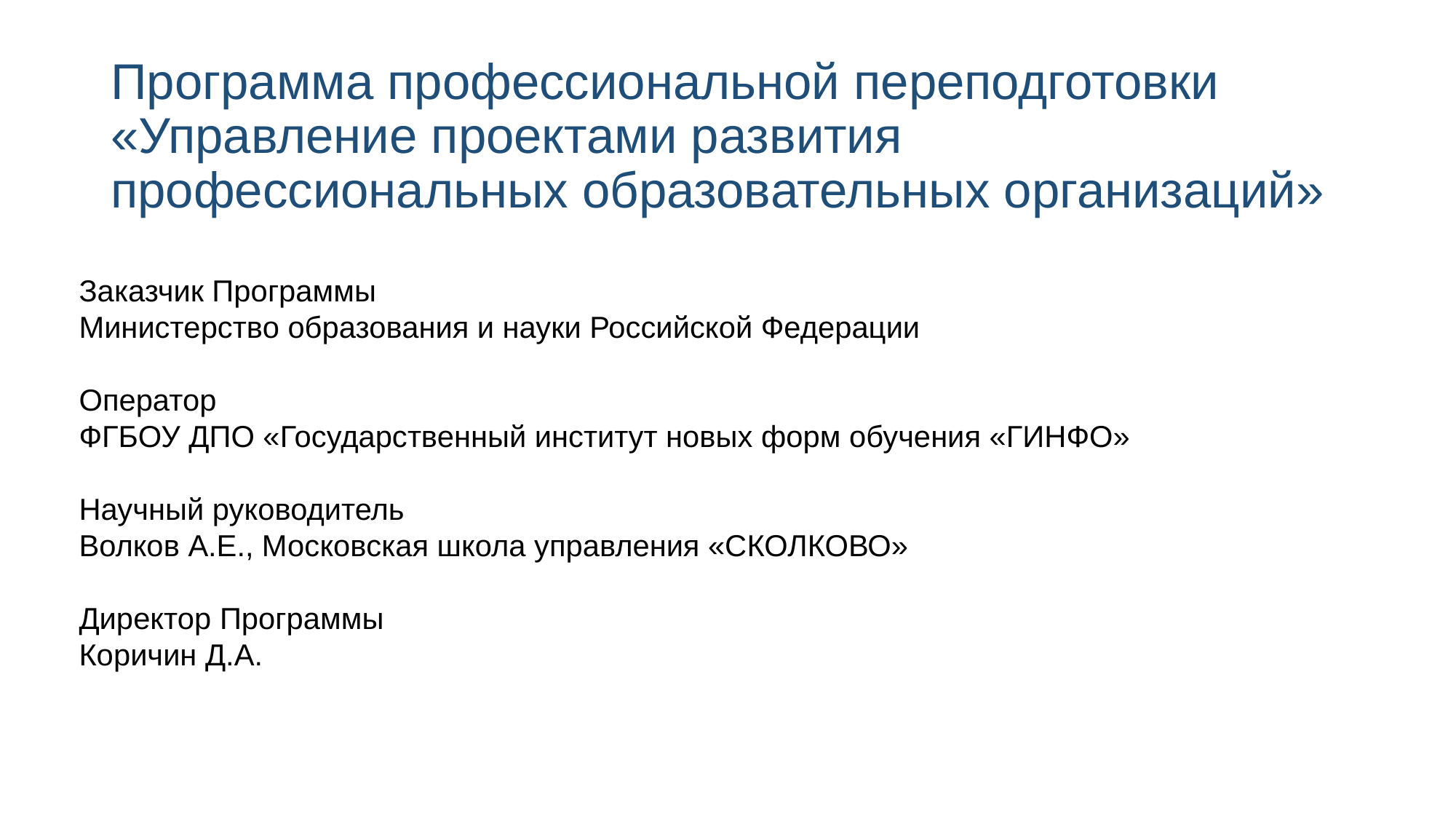

# Программа профессиональной переподготовки «Управление проектами развития профессиональных образовательных организаций»
Заказчик Программы
Министерство образования и науки Российской Федерации

Оператор
ФГБОУ ДПО «Государственный институт новых форм обучения «ГИНФО»

Научный руководитель
Волков А.Е., Московская школа управления «СКОЛКОВО»

Директор Программы
Коричин Д.А.